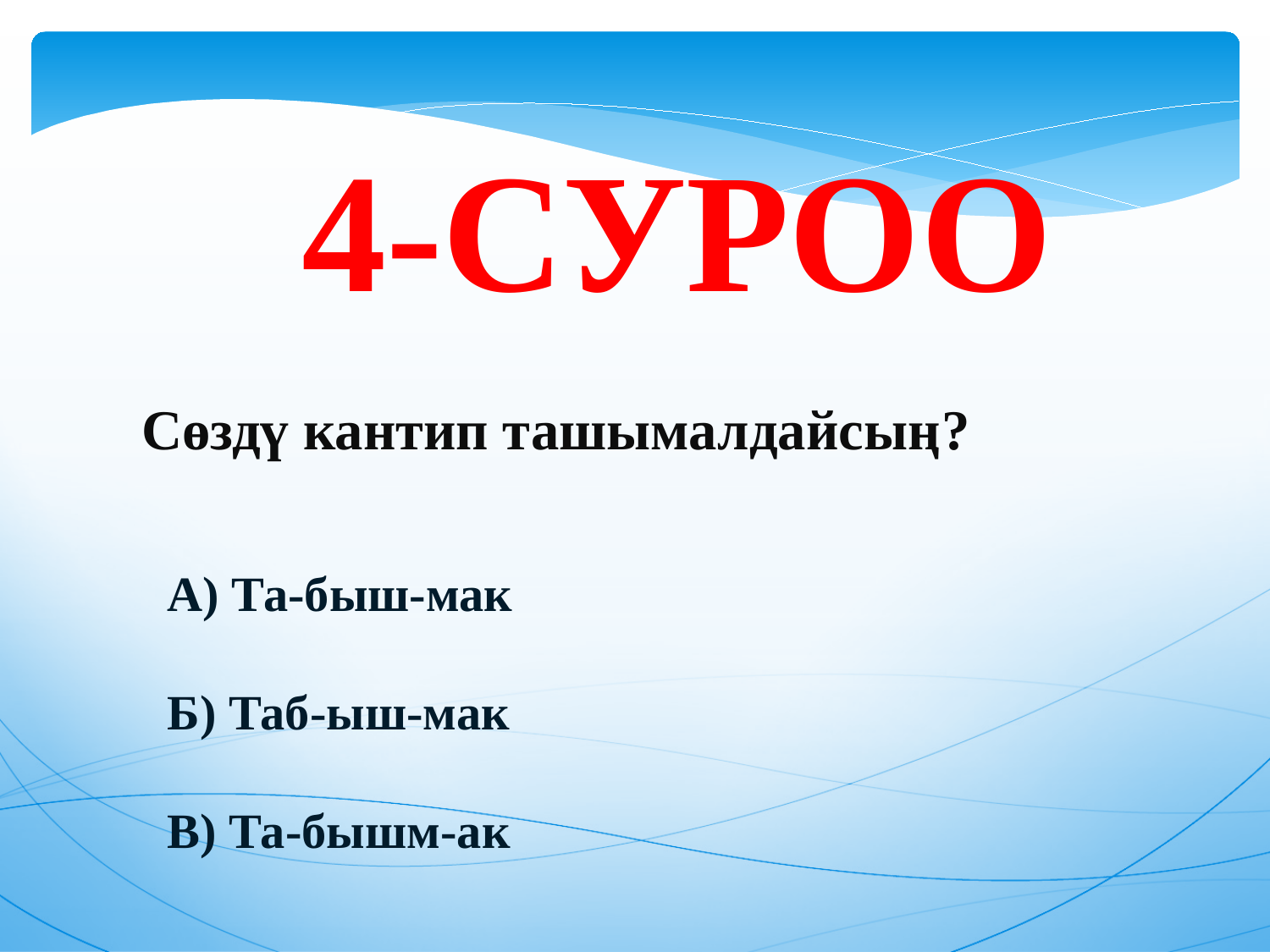

4-СУРОО
Сөздү кантип ташымалдайсың?
А) Та-быш-мак

Б) Таб-ыш-мак

В) Та-бышм-ак